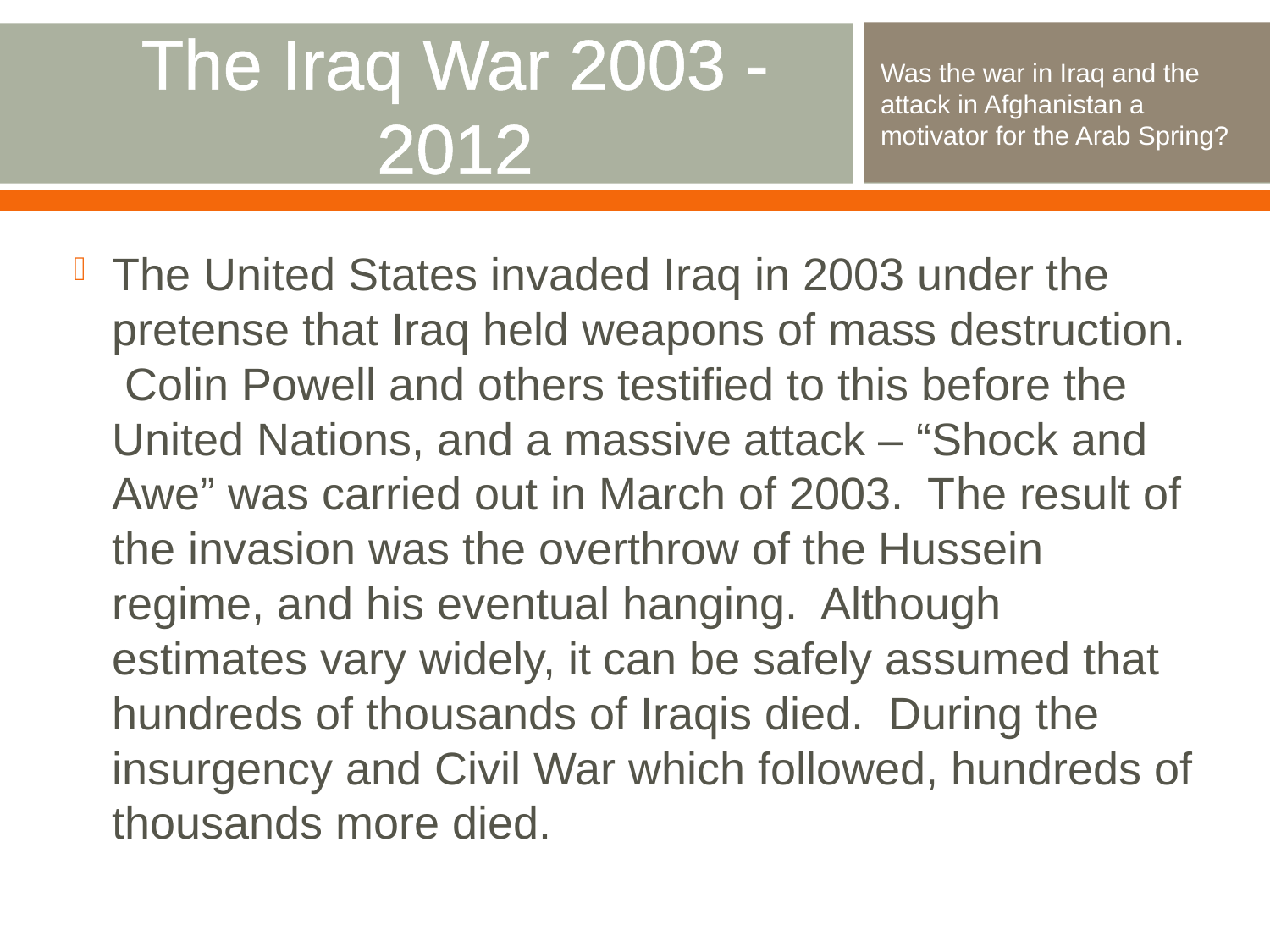

# The Iraq War 2003 - 2012
Was the war in Iraq and the attack in Afghanistan a motivator for the Arab Spring?
The United States invaded Iraq in 2003 under the pretense that Iraq held weapons of mass destruction.  Colin Powell and others testified to this before the United Nations, and a massive attack – “Shock and Awe” was carried out in March of 2003.  The result of the invasion was the overthrow of the Hussein regime, and his eventual hanging.  Although estimates vary widely, it can be safely assumed that hundreds of thousands of Iraqis died.  During the insurgency and Civil War which followed, hundreds of thousands more died.